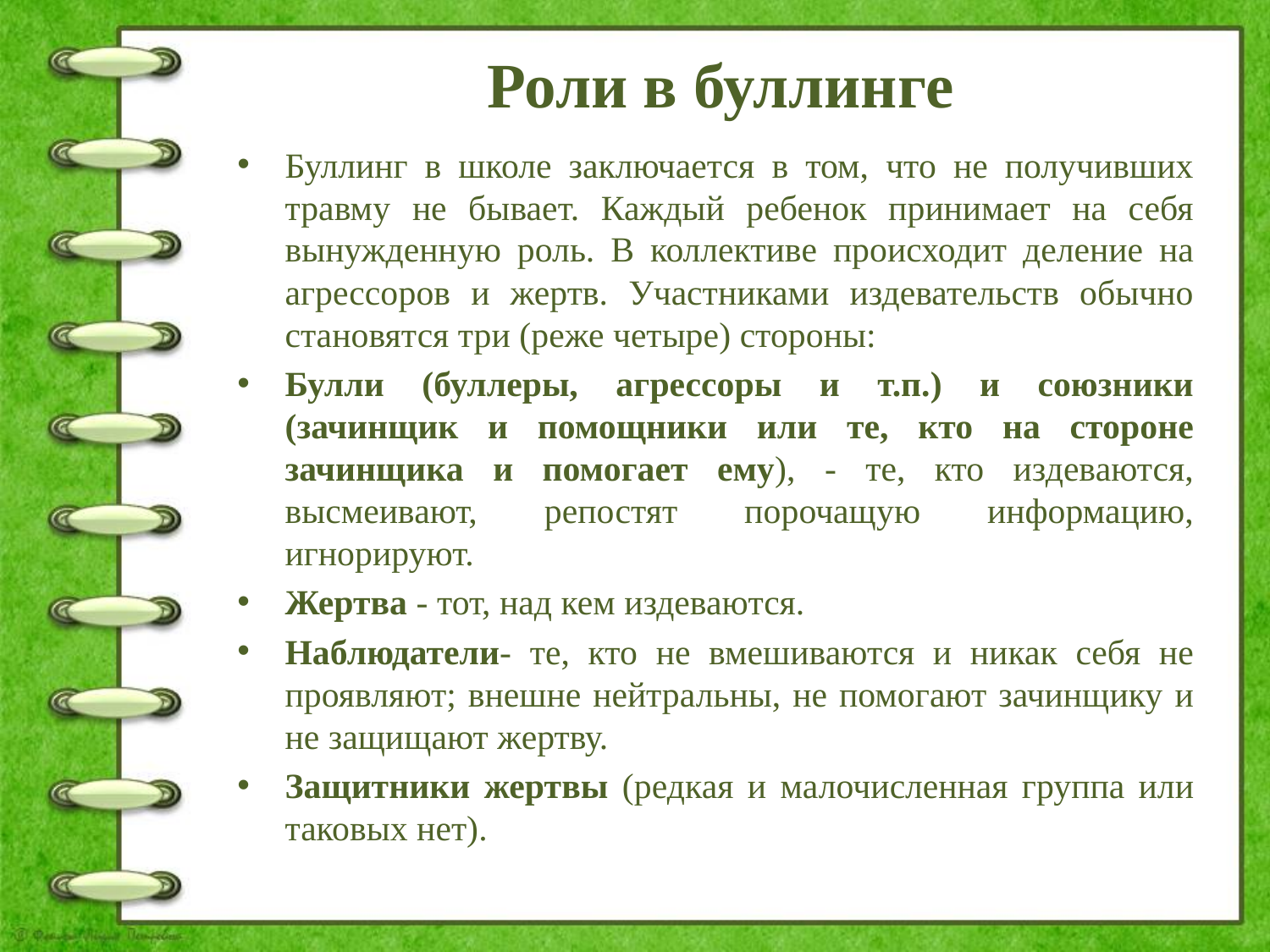

# Роли в буллинге
Буллинг в школе заключается в том, что не получивших травму не бывает. Каждый ребенок принимает на себя вынужденную роль. В коллективе происходит деление на агрессоров и жертв. Участниками издевательств обычно становятся три (реже четыре) стороны:
Булли (буллеры, агрессоры и т.п.) и союзники (зачинщик и помощники или те, кто на стороне зачинщика и помогает ему), - те, кто издеваются, высмеивают, репостят порочащую информацию, игнорируют.
Жертва - тот, над кем издеваются.
Наблюдатели- те, кто не вмешиваются и никак себя не проявляют; внешне нейтральны, не помогают зачинщику и не защищают жертву.
Защитники жертвы (редкая и малочисленная группа или таковых нет).